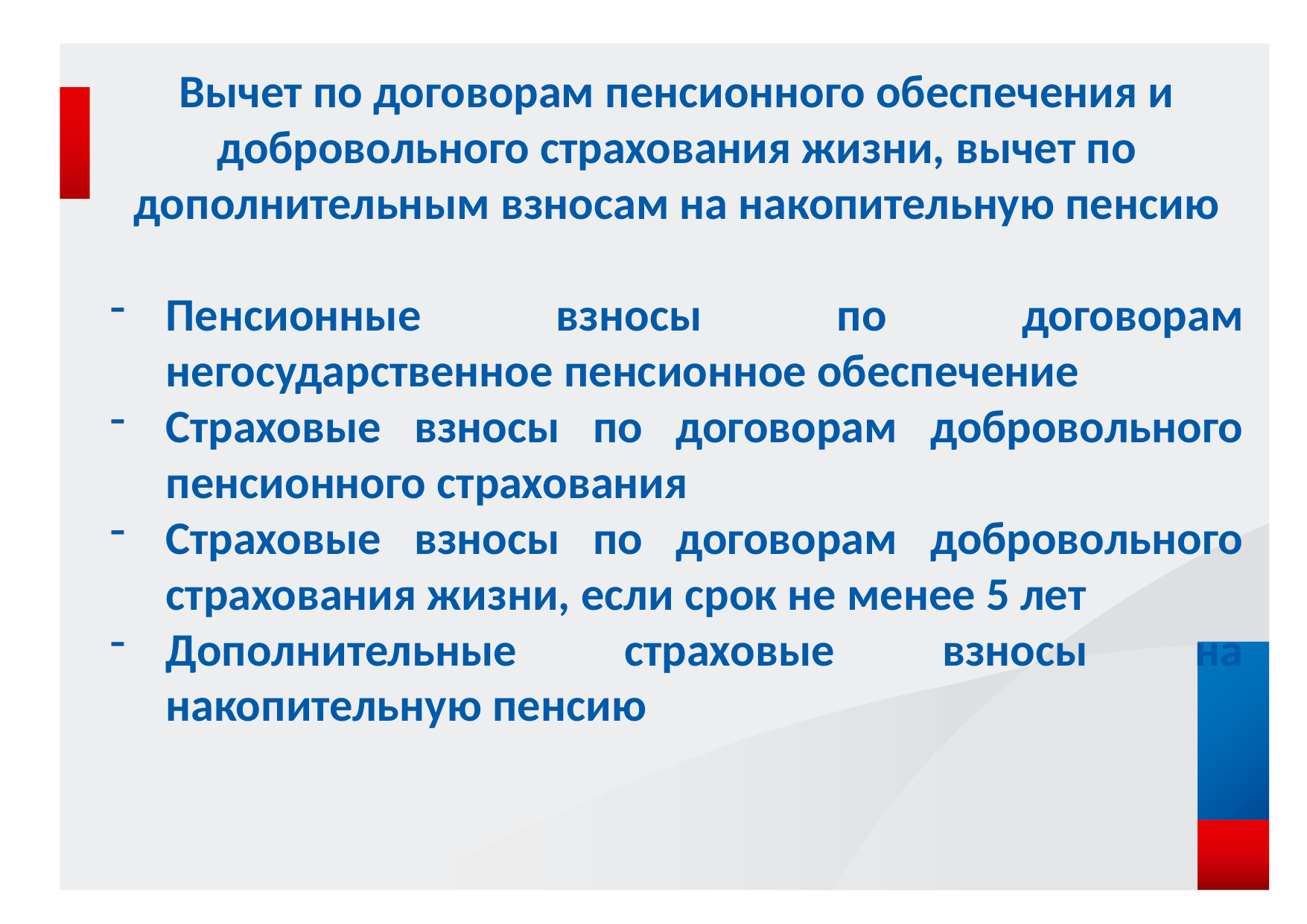

Вычет по договорам пенсионного обеспечения и добровольного страхования жизни, вычет по дополнительным взносам на накопительную пенсию

Пенсионные взносы по договорам негосударственное пенсионное обеспечение
Страховые взносы по договорам добровольного пенсионного страхования
Страховые взносы по договорам добровольного страхования жизни, если срок не менее 5 лет
Дополнительные страховые взносы на накопительную пенсию